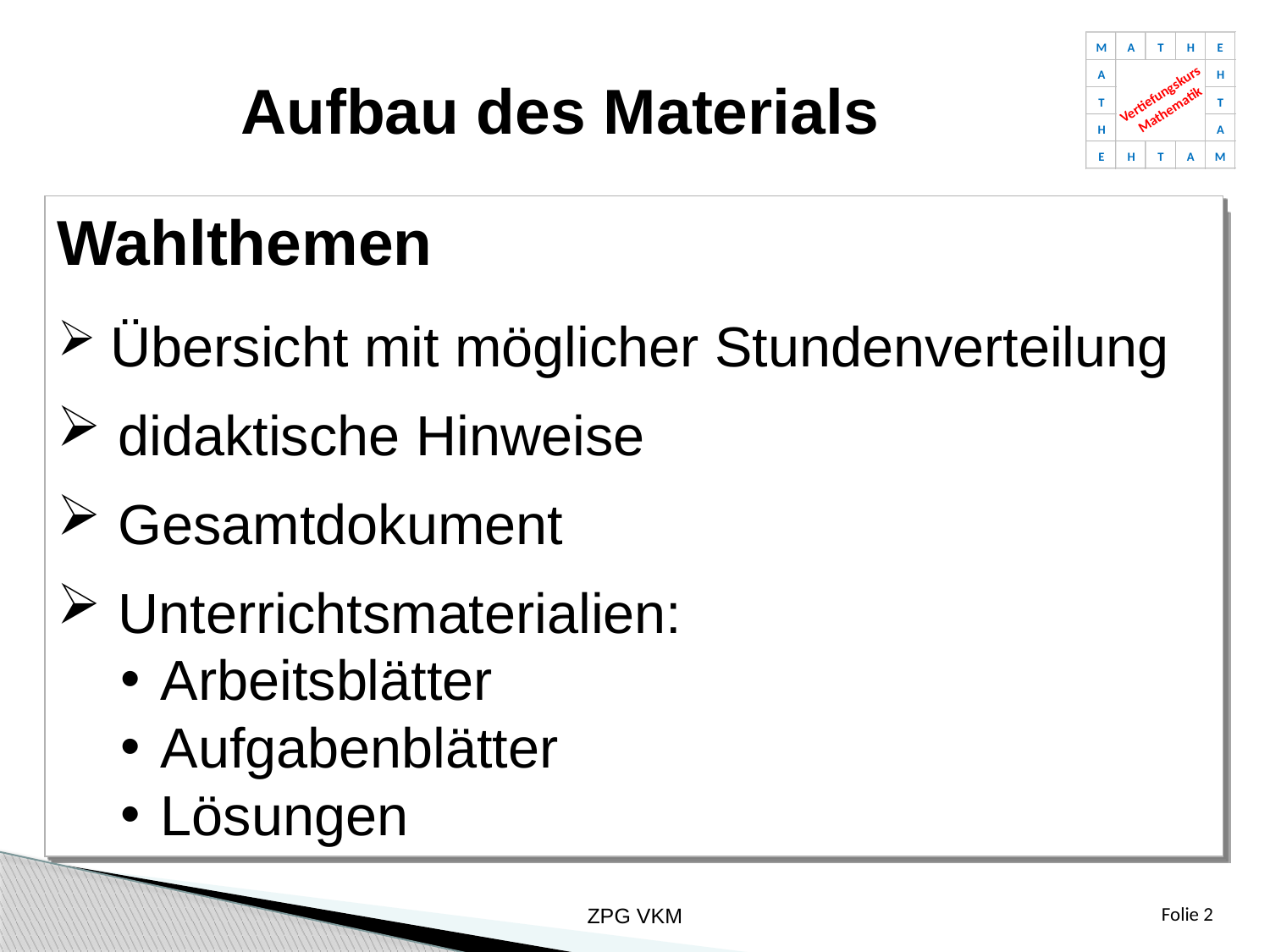

M
A
T
H
E

A
H
Vertiefungskurs
Mathematik

T
T

H
A

E
H
T
A
M

Aufbau des Materials
Wahlthemen
 Übersicht mit möglicher Stundenverteilung
 didaktische Hinweise
 Gesamtdokument
 Unterrichtsmaterialien:
Arbeitsblätter
Aufgabenblätter
Lösungen

ZPG VKM
Folie 2